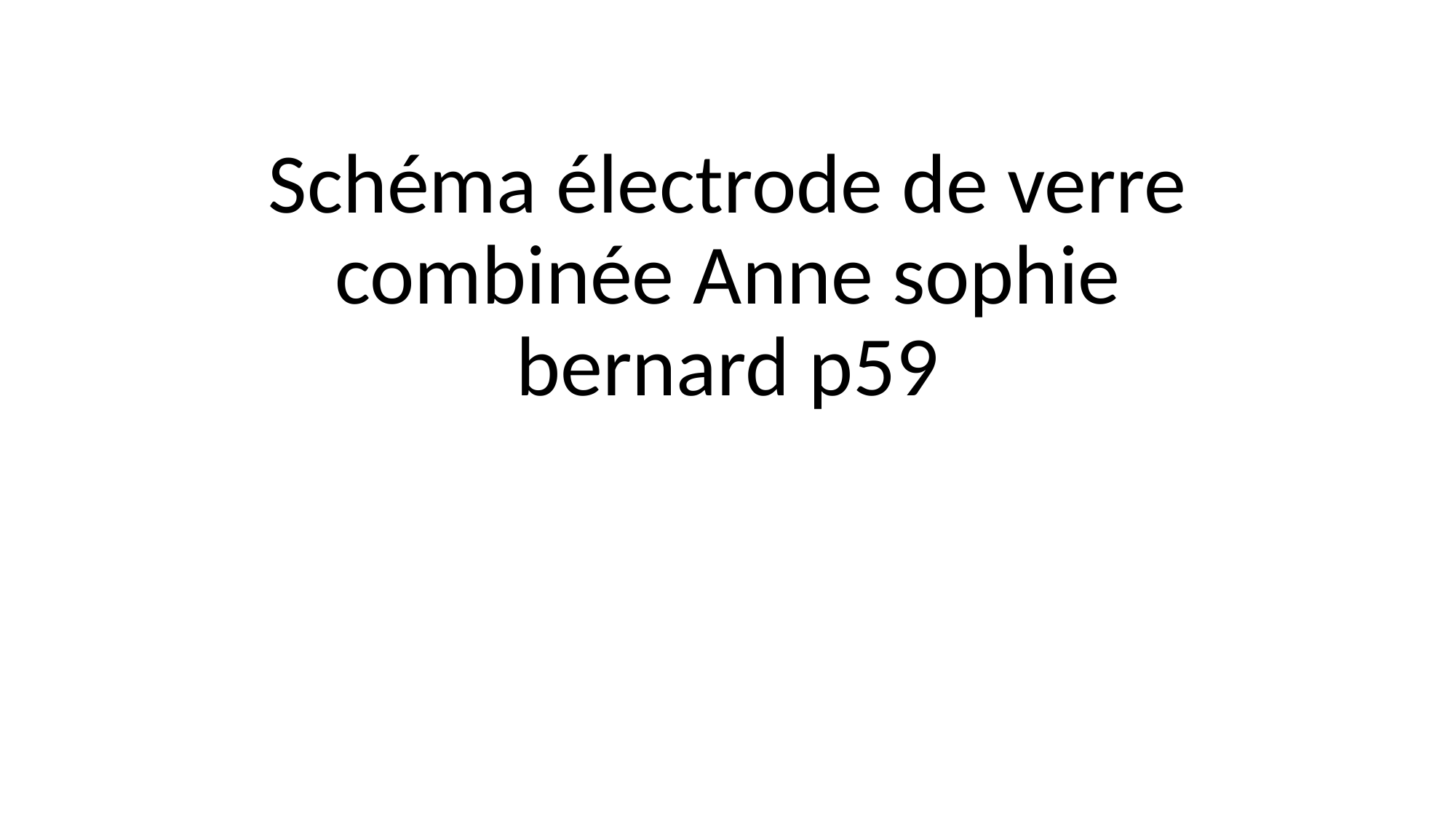

# Schéma électrode de verre combinée Anne sophie bernard p59